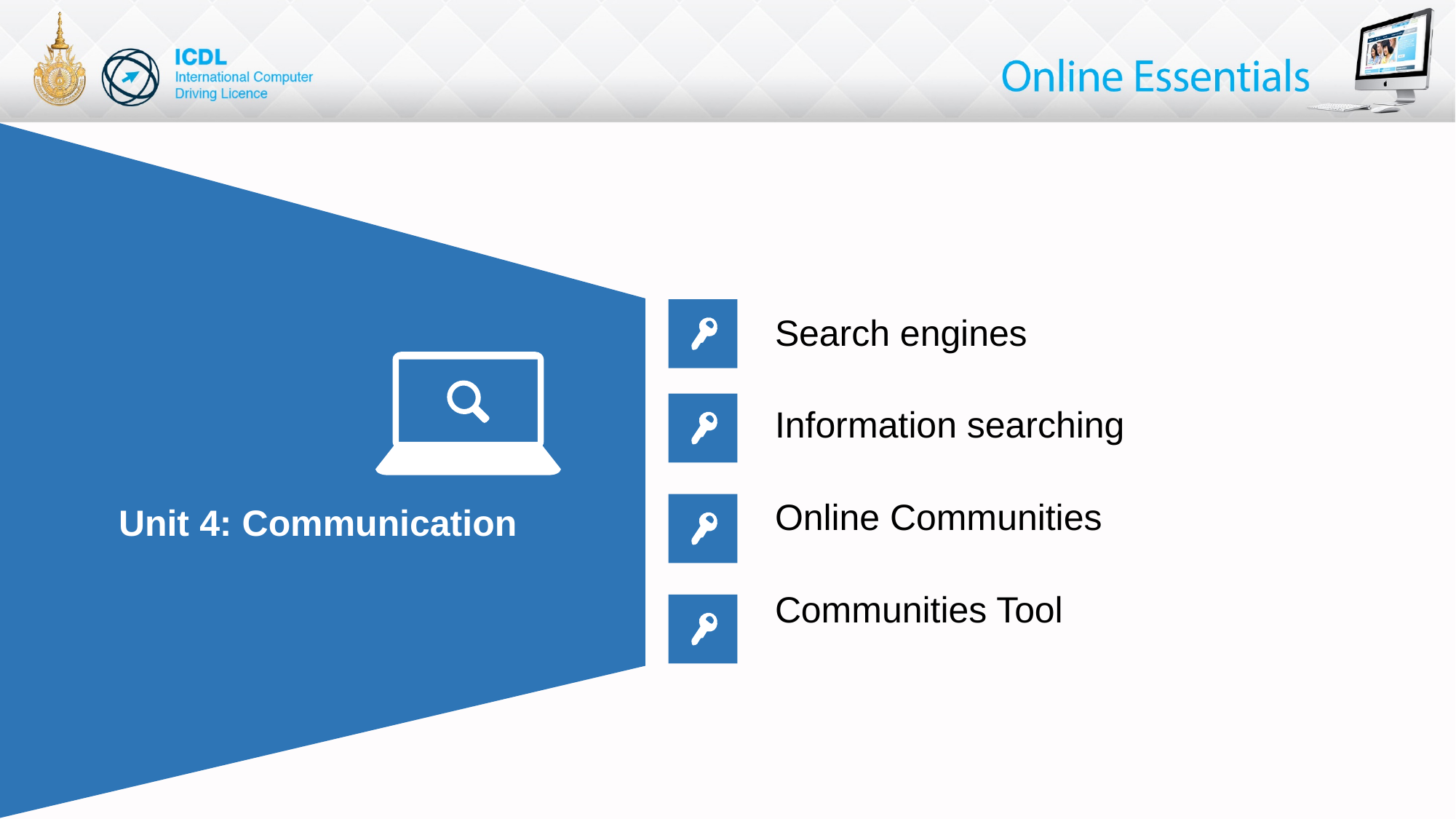

|  | Search engines |
| --- | --- |
|  | Information searching |
|  | Online Communities |
|  | Communities Tool |
|  |  |
|  |  |
|  |  |
|  |  |
|  |  |

# Unit 4: Communication